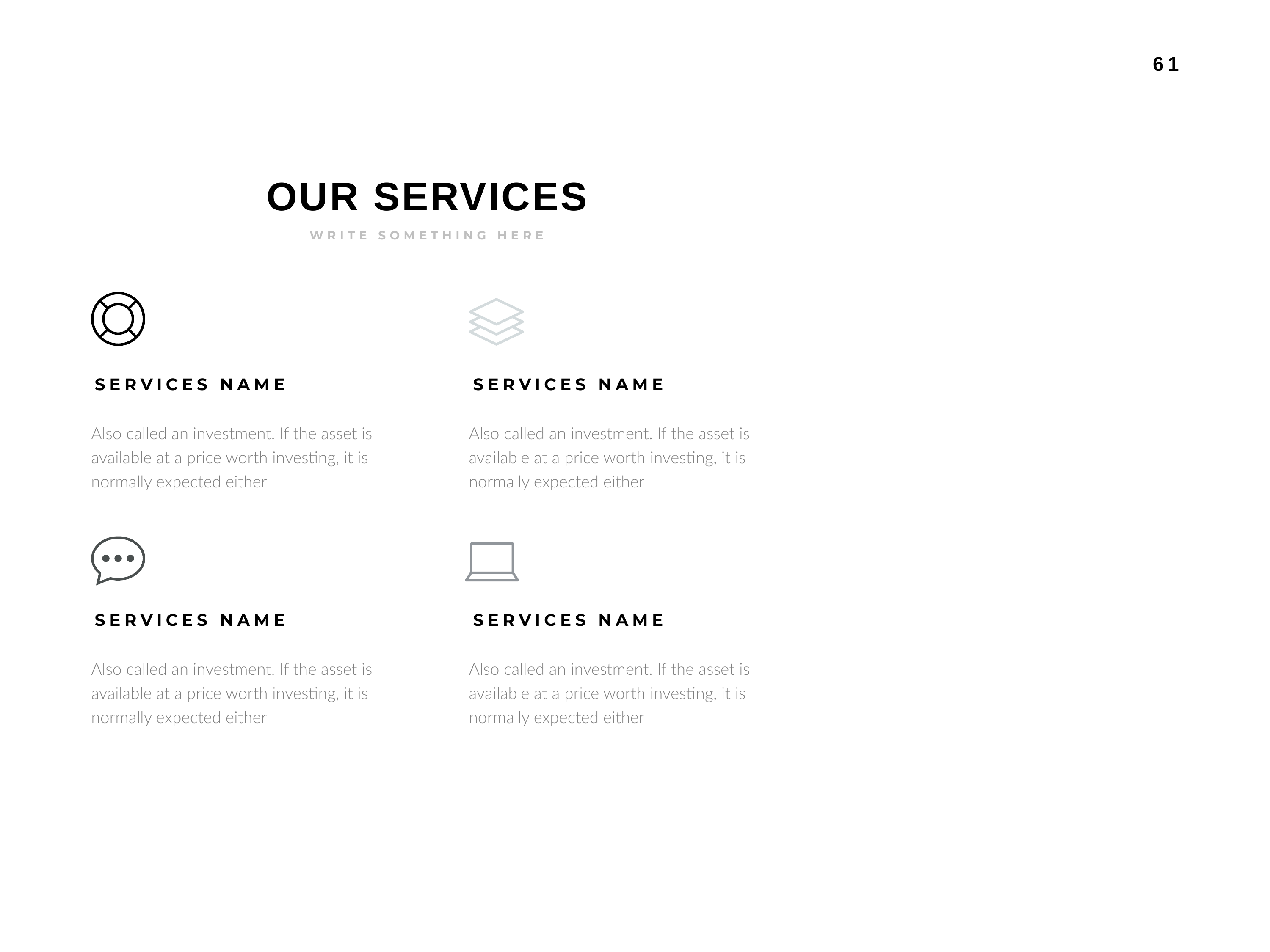

OUR SERVICES
WRITE SOMETHING HERE

SERVICES NAME
SERVICES NAME
Also called an investment. If the asset is available at a price worth investing, it is normally expected either
Also called an investment. If the asset is available at a price worth investing, it is normally expected either

SERVICES NAME
SERVICES NAME
Also called an investment. If the asset is available at a price worth investing, it is normally expected either
Also called an investment. If the asset is available at a price worth investing, it is normally expected either